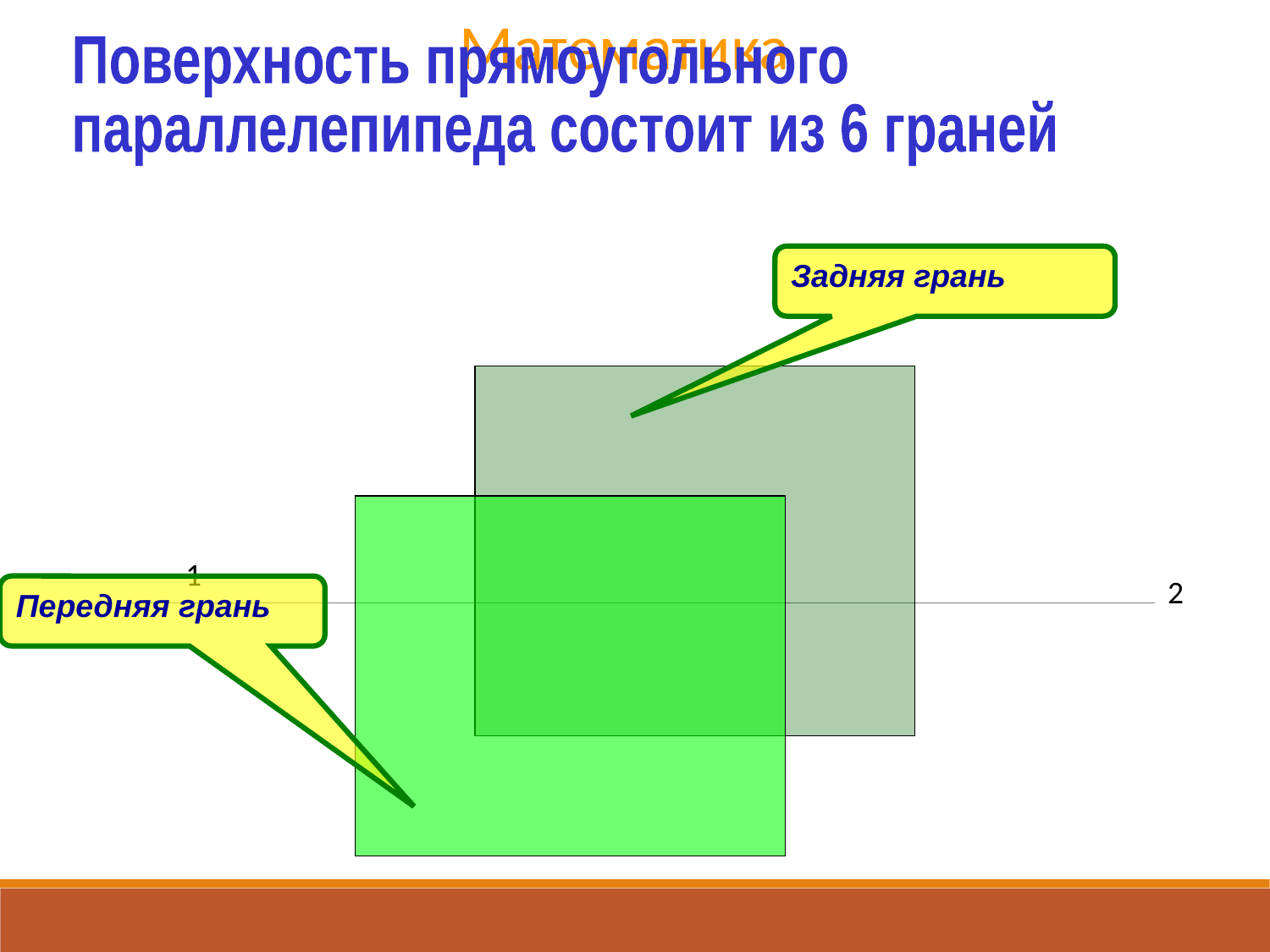

Поверхность прямоугольного
параллелепипеда состоит из 6 граней
Задняя грань

1
2
Передняя грань